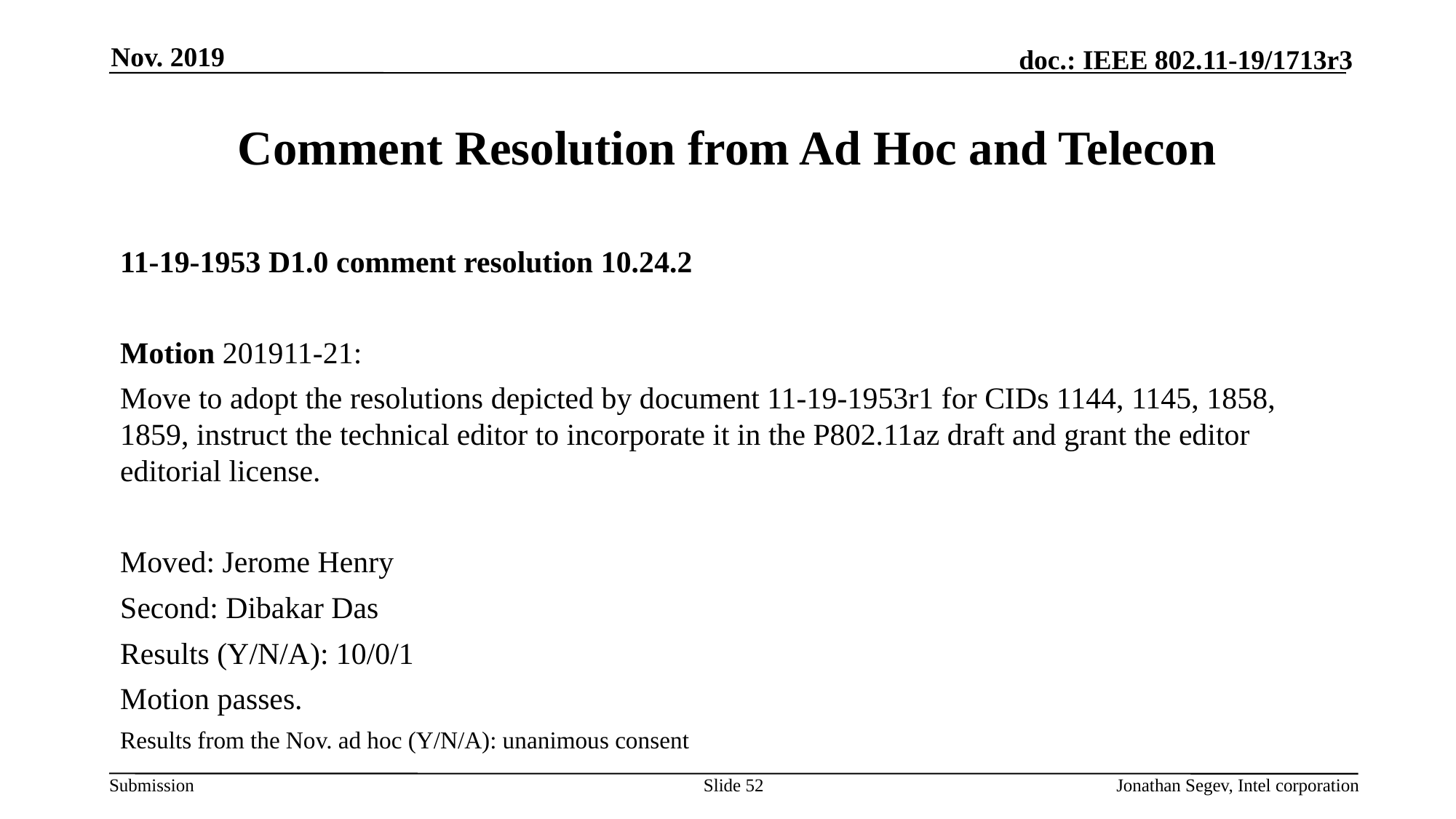

Nov. 2019
# Comment Resolution from Ad Hoc and Telecon
11-19-1953 D1.0 comment resolution 10.24.2

Motion 201911-21:
Move to adopt the resolutions depicted by document 11-19-1953r1 for CIDs 1144, 1145, 1858, 1859, instruct the technical editor to incorporate it in the P802.11az draft and grant the editor editorial license.

Moved: Jerome Henry
Second: Dibakar Das
Results (Y/N/A): 10/0/1
Motion passes.
Results from the Nov. ad hoc (Y/N/A): unanimous consent

Slide 52
Jonathan Segev, Intel corporation